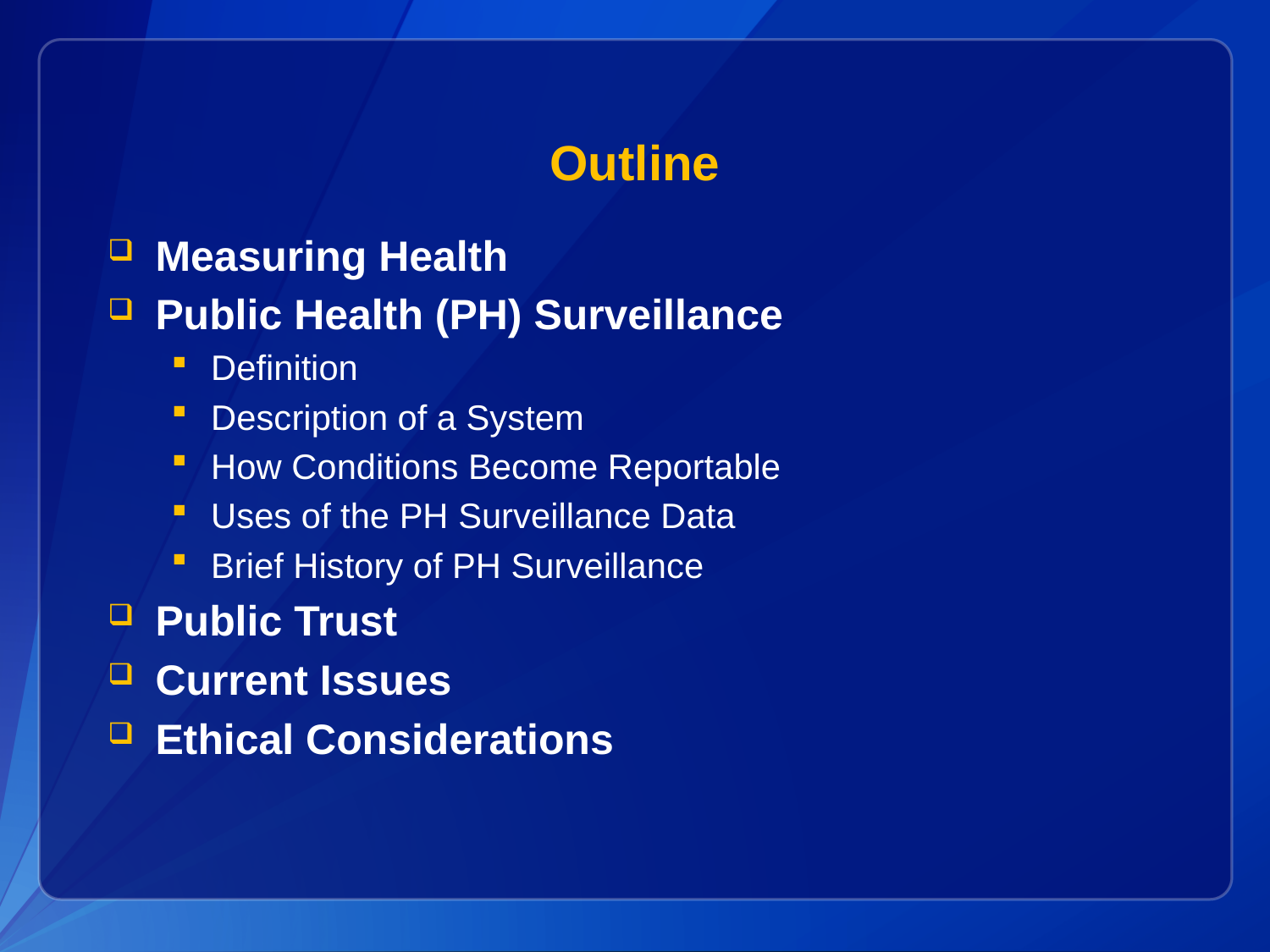

# Outline
Measuring Health
Public Health (PH) Surveillance
Definition
Description of a System
How Conditions Become Reportable
Uses of the PH Surveillance Data
Brief History of PH Surveillance
Public Trust
Current Issues
Ethical Considerations